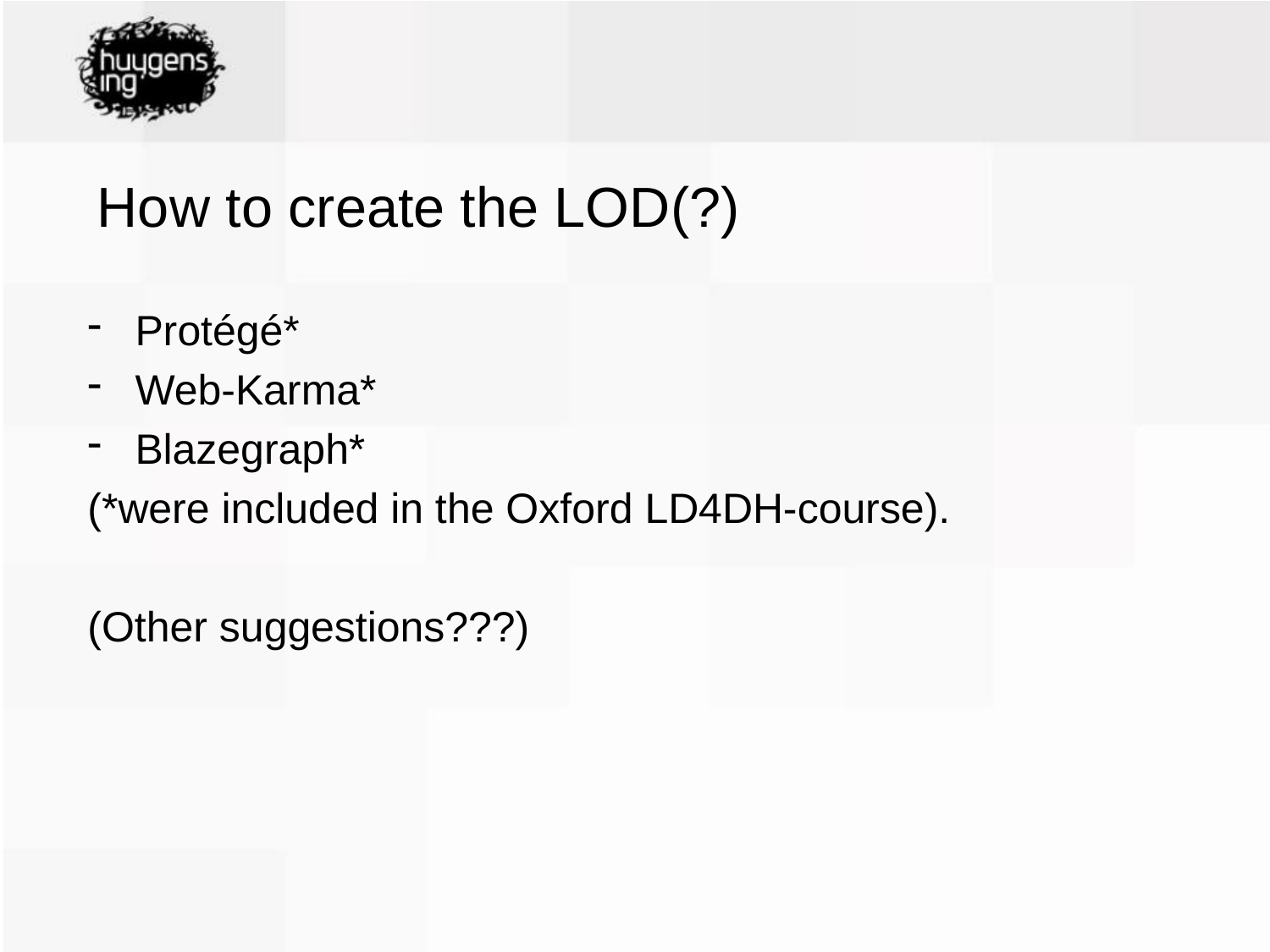

# How to create the LOD(?)
Protégé*
Web-Karma*
Blazegraph*
(*were included in the Oxford LD4DH-course).

(Other suggestions???)